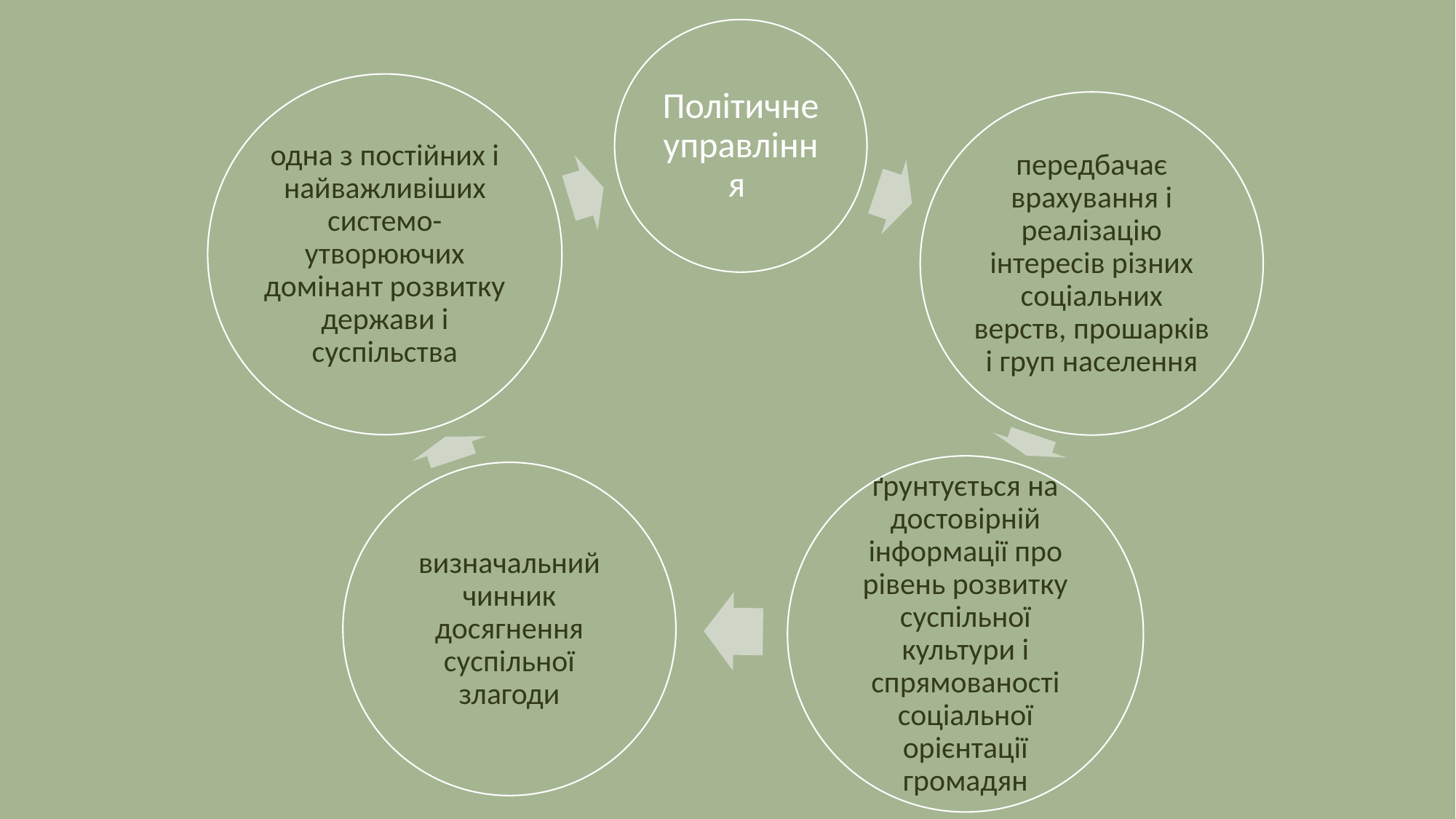

Політичне управління

передбачає врахування і реалізацію інтересів різних соціальних верств, прошарків і груп населення

ґрунтується на достовірній інформації про рівень розвитку суспільної культури і спрямованості соціальної орієнтації громадян

визначальний чинник досягнення суспільної злагоди

одна з постійних і найважливіших системо-утворюючих домінант розвитку держави і суспільства